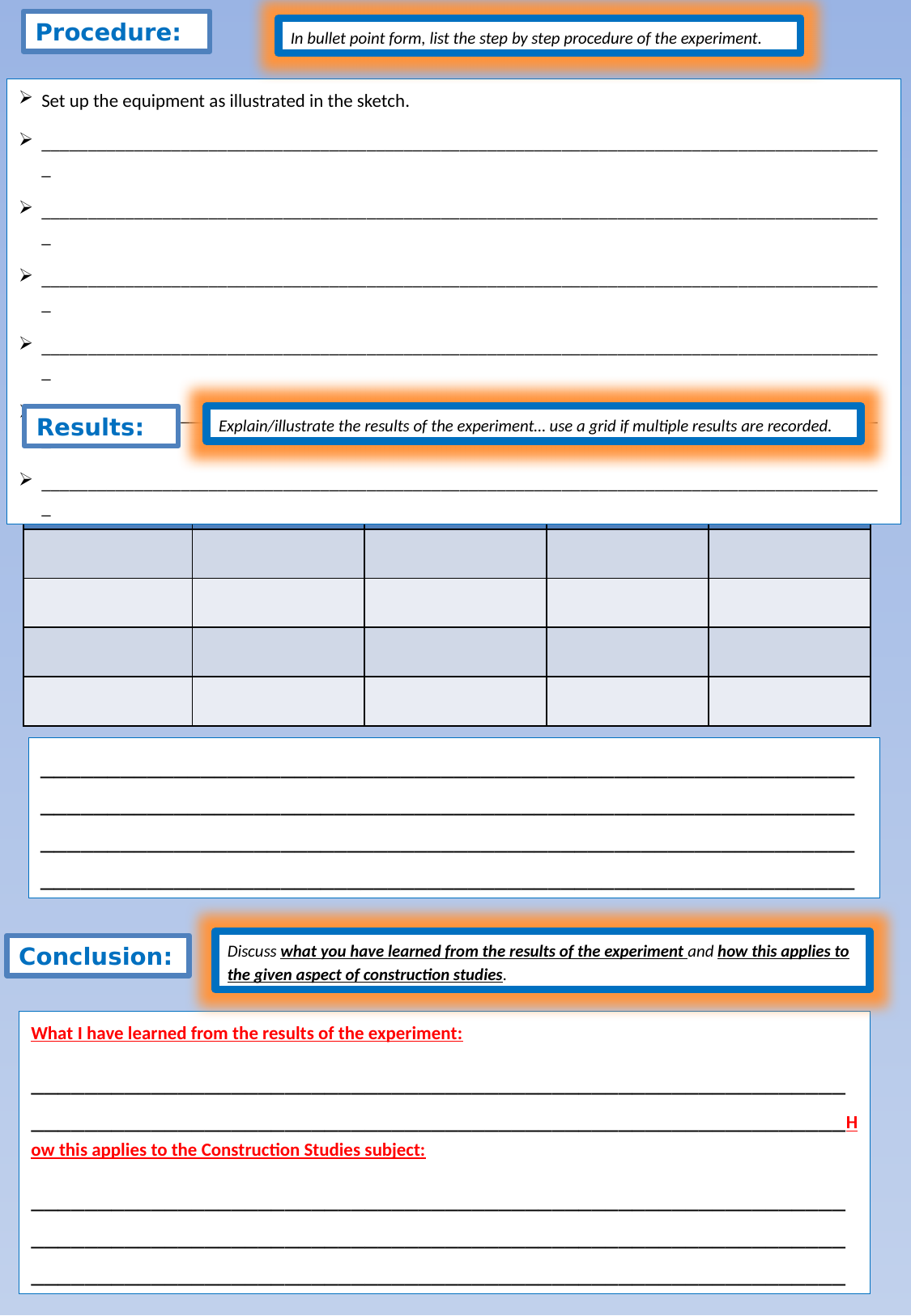

Procedure:
In bullet point form, list the step by step procedure of the experiment.
Set up the equipment as illustrated in the sketch.
___________________________________________________________________________________________
___________________________________________________________________________________________
___________________________________________________________________________________________
___________________________________________________________________________________________
___________________________________________________________________________________________
___________________________________________________________________________________________
Results:
Explain/illustrate the results of the experiment… use a grid if multiple results are recorded.
|  |  |  |  |  |
| --- | --- | --- | --- | --- |
|  |  |  |  |  |
|  |  |  |  |  |
|  |  |  |  |  |
|  |  |  |  |  |
____________________________________________________________________________________________________________________________________________________________________________________________________________________________________________________
Discuss what you have learned from the results of the experiment and how this applies to the given aspect of construction studies.
Conclusion:
What I have learned from the results of the experiment:
__________________________________________________________________________________________________________________________How this applies to the Construction Studies subject:
_______________________________________________________________________________________________________________________________________________________________________________________